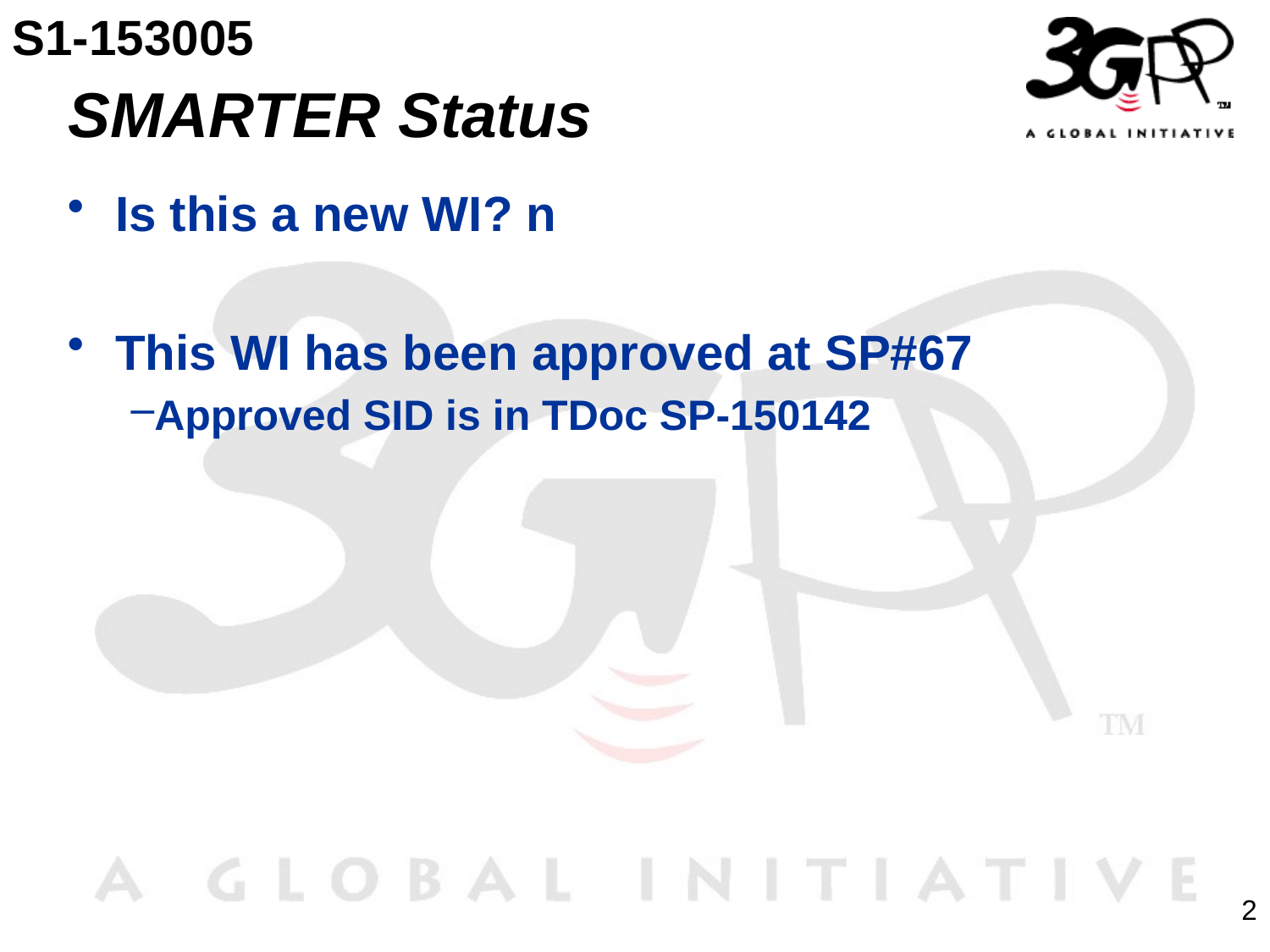

S1-153005
# SMARTER Status
Is this a new WI? n

This WI has been approved at SP#67
Approved SID is in TDoc SP-150142
2